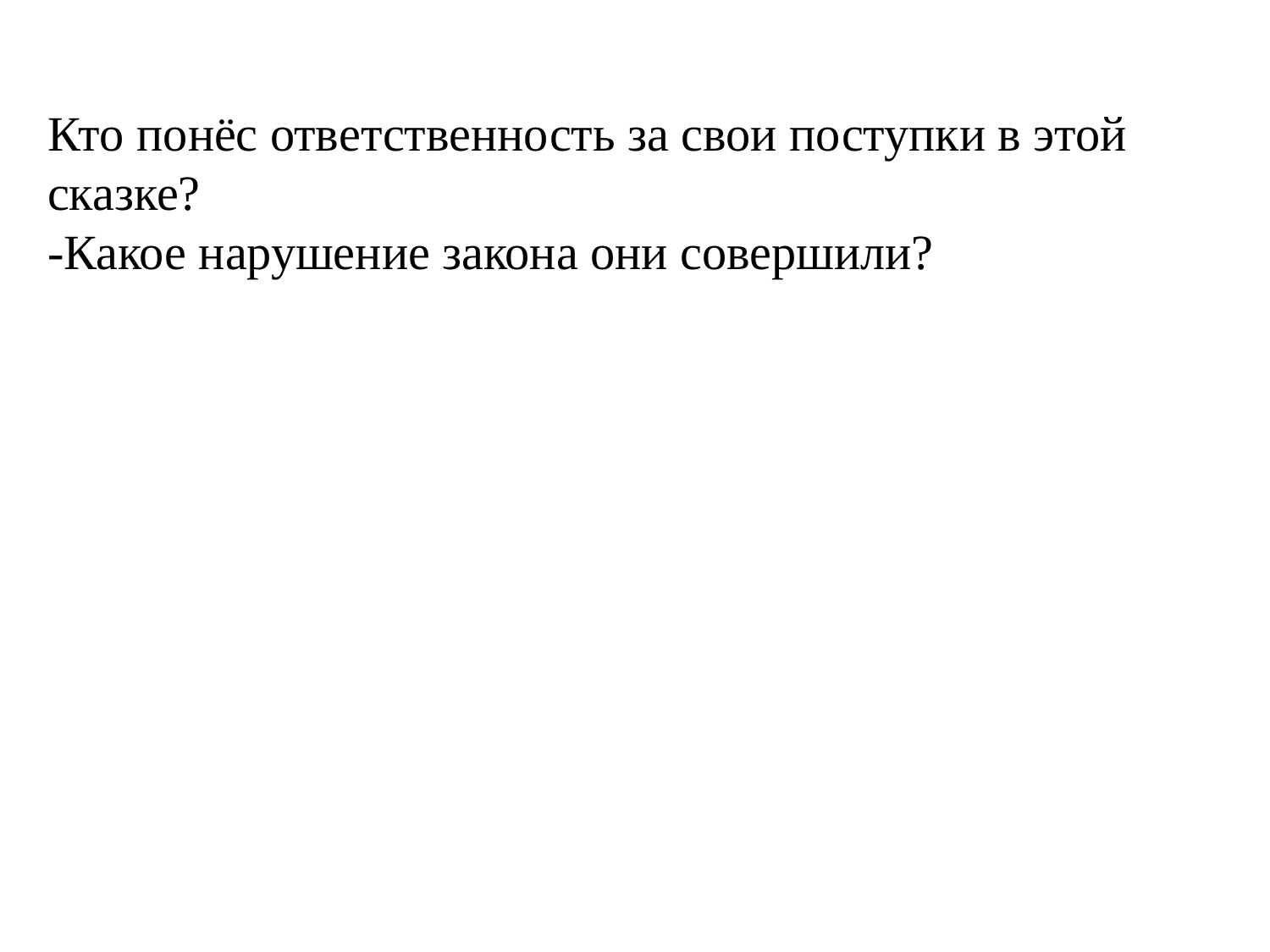

Кто понёс ответственность за свои поступки в этой сказке?
-Какое нарушение закона они совершили?